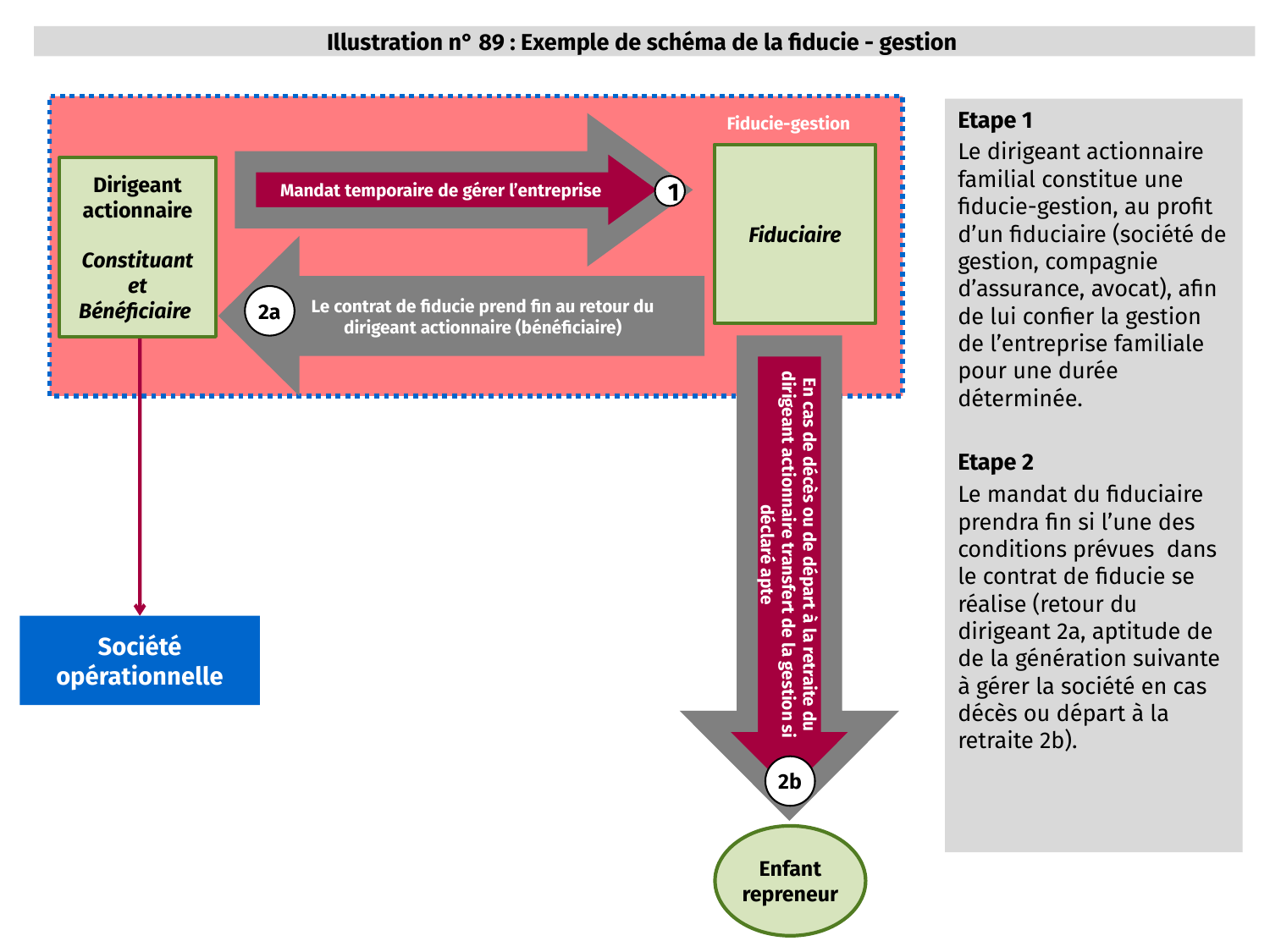

Illustration n° 89 : Exemple de schéma de la fiducie - gestion

Etape 1
Le dirigeant actionnaire familial constitue une fiducie-gestion, au profit d’un fiduciaire (société de gestion, compagnie d’assurance, avocat), afin de lui confier la gestion de l’entreprise familiale pour une durée déterminée.

Etape 2
Le mandat du fiduciaire prendra fin si l’une des conditions prévues  dans le contrat de fiducie se réalise (retour du dirigeant 2a, aptitude de  de la génération suivante à gérer la société en cas décès ou départ à la retraite 2b).
Fiducie-gestion
Mandat temporaire de gérer l’entreprise
Fiduciaire
Dirigeant actionnaire

Constituant
et
Bénéficiaire
1
Le contrat de fiducie prend fin au retour du dirigeant actionnaire (bénéficiaire)
2a
En cas de décès ou de départ à la retraite du dirigeant actionnaire transfert de la gestion si déclaré apte
Société opérationnelle
2b
Enfant repreneur